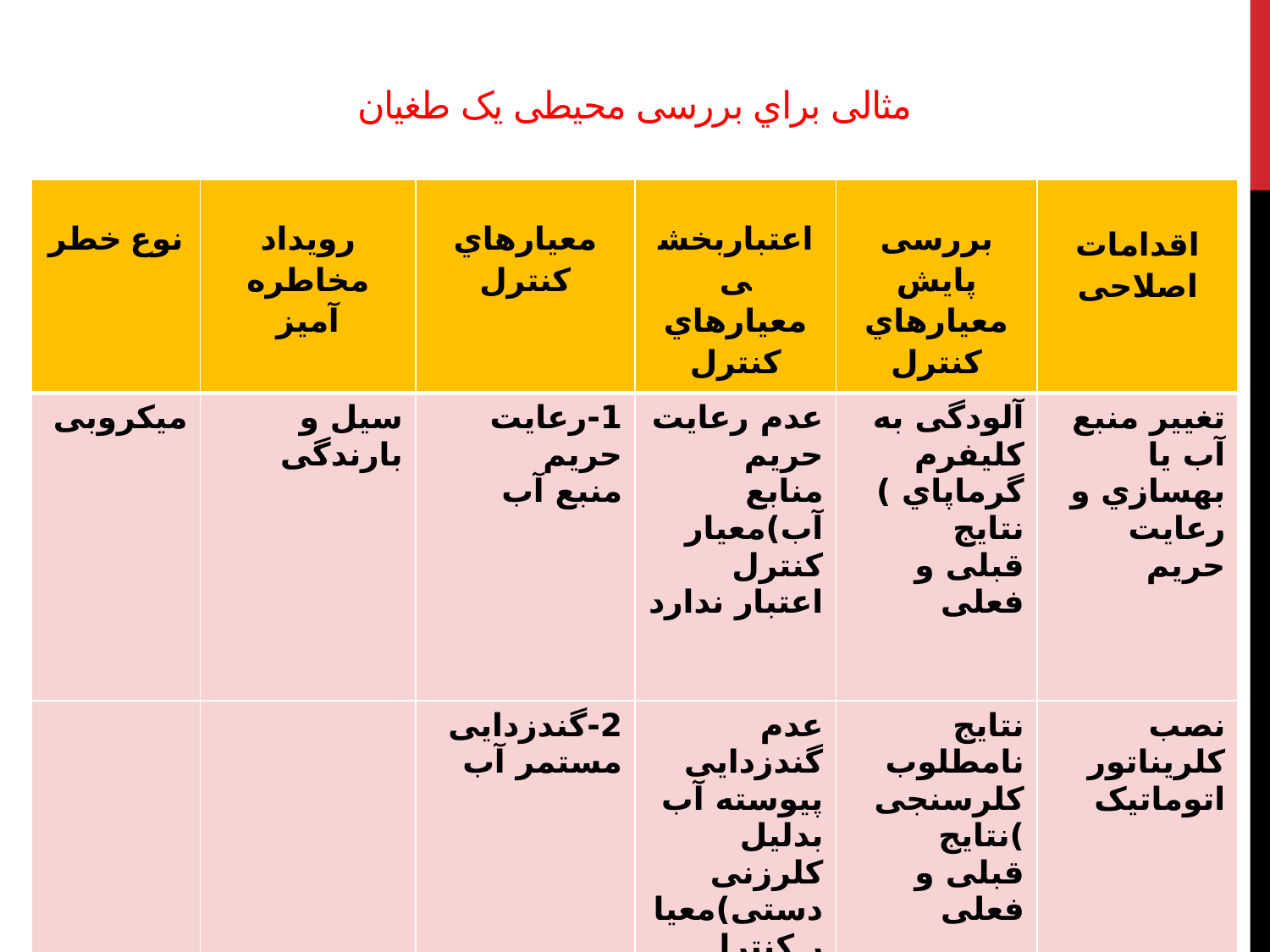

# مثالی براي بررسی محیطی یک طغیان
| نوع خطر | رویداد مخاطره آمیز | معیارهاي کنترل | اعتباربخشی معیارهاي کنترل | بررسی پایش معیارهاي کنترل | اقدامات اصلاحی |
| --- | --- | --- | --- | --- | --- |
| میکروبی | سیل و بارندگی | 1-رعایت حریم منبع آب | عدم رعایت حریم منابع آب)معیار کنترل اعتبار ندارد | آلودگی به کلیفرم گرماپاي ) نتایج قبلی و فعلی | تغییر منبع آب یا بهسازي و رعایت حریم |
|  |  | 2-گندزدایی مستمر آب | عدم گندزدایی پیوسته آب بدلیل کلرزنی دستی)معیار کنترل اعتبار ندارد | نتایج نامطلوب کلرسنجی )نتایج قبلی و فعلی | نصب کلریناتور اتوماتیک |